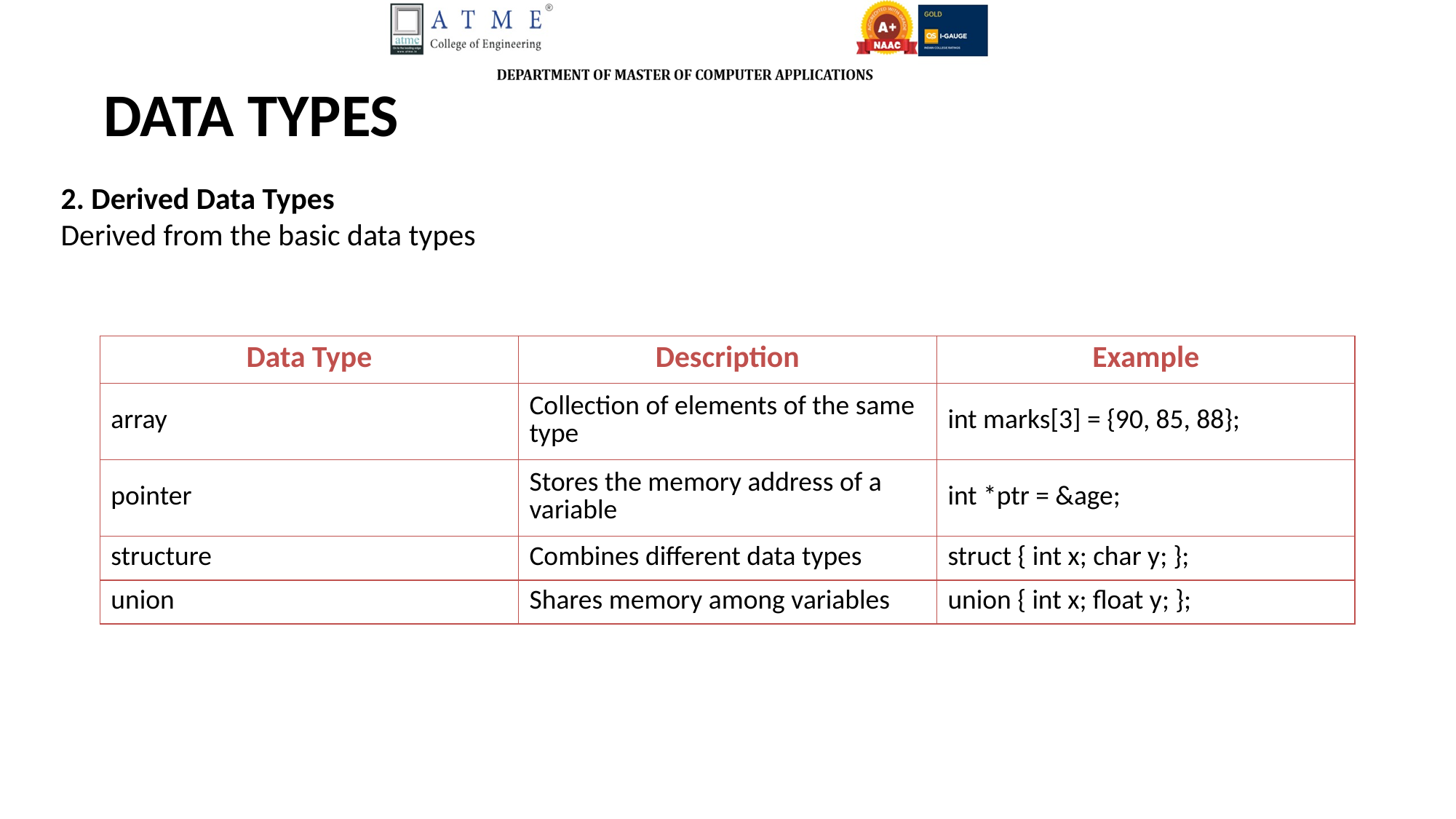

DATA TYPES

2. Derived Data Types
Derived from the basic data types
| Data Type | Description | Example |
| --- | --- | --- |
| array | Collection of elements of the same type | int marks[3] = {90, 85, 88}; |
| pointer | Stores the memory address of a variable | int \*ptr = &age; |
| structure | Combines different data types | struct { int x; char y; }; |
| union | Shares memory among variables | union { int x; float y; }; |